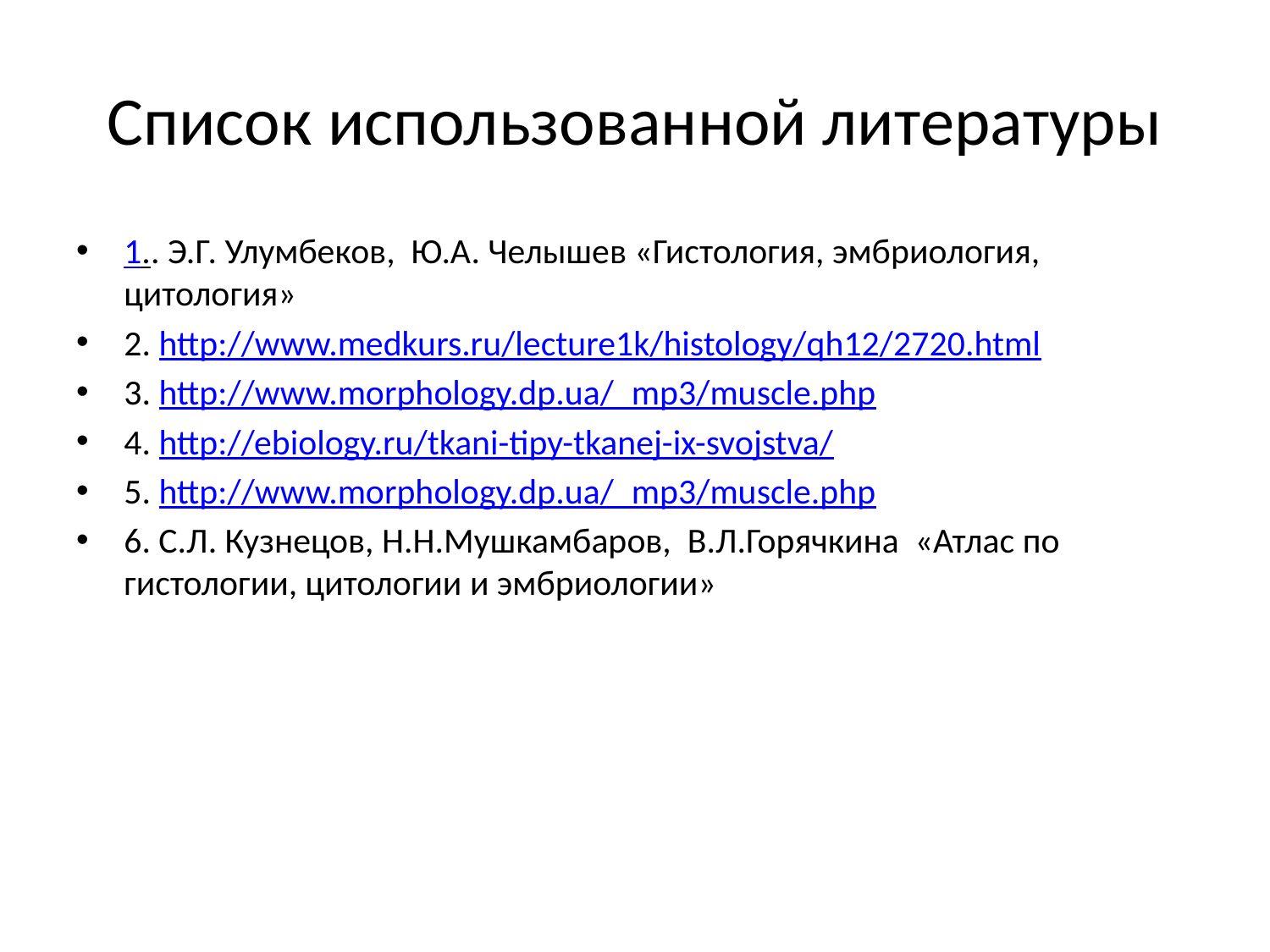

# Список использованной литературы
1.. Э.Г. Улумбеков,  Ю.А. Челышев «Гистология, эмбриология, цитология»
2. http://www.medkurs.ru/lecture1k/histology/qh12/2720.html
3. http://www.morphology.dp.ua/_mp3/muscle.php
4. http://ebiology.ru/tkani-tipy-tkanej-ix-svojstva/
5. http://www.morphology.dp.ua/_mp3/muscle.php
6. С.Л. Кузнецов, Н.Н.Мушкамбаров,  В.Л.Горячкина  «Атлас по гистологии, цитологии и эмбриологии»